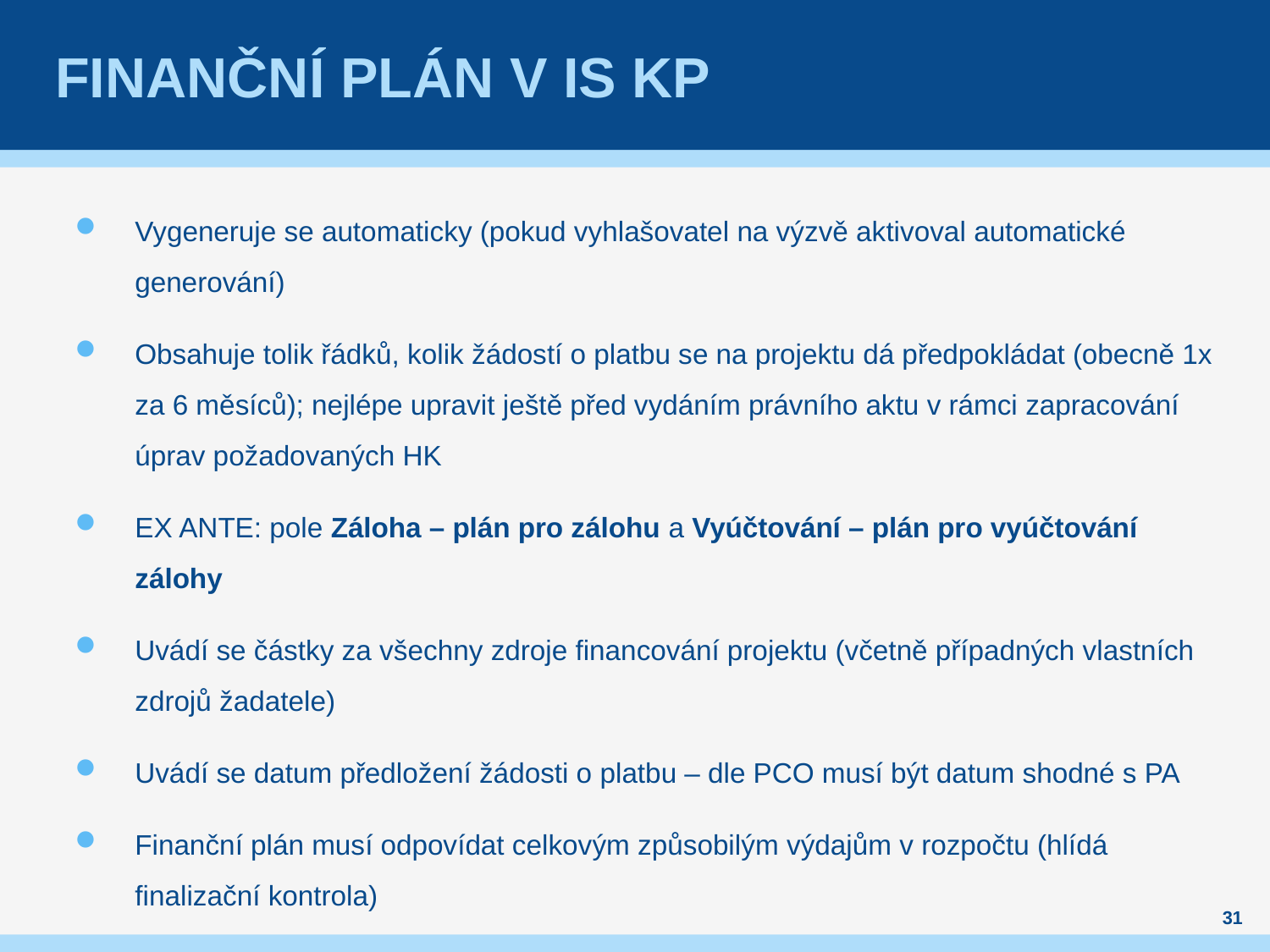

# Finanční plán V IS KP
Vygeneruje se automaticky (pokud vyhlašovatel na výzvě aktivoval automatické generování)
Obsahuje tolik řádků, kolik žádostí o platbu se na projektu dá předpokládat (obecně 1x za 6 měsíců); nejlépe upravit ještě před vydáním právního aktu v rámci zapracování úprav požadovaných HK
EX ANTE: pole Záloha – plán pro zálohu a Vyúčtování – plán pro vyúčtování zálohy
Uvádí se částky za všechny zdroje financování projektu (včetně případných vlastních zdrojů žadatele)
Uvádí se datum předložení žádosti o platbu – dle PCO musí být datum shodné s PA
Finanční plán musí odpovídat celkovým způsobilým výdajům v rozpočtu (hlídá finalizační kontrola)

31